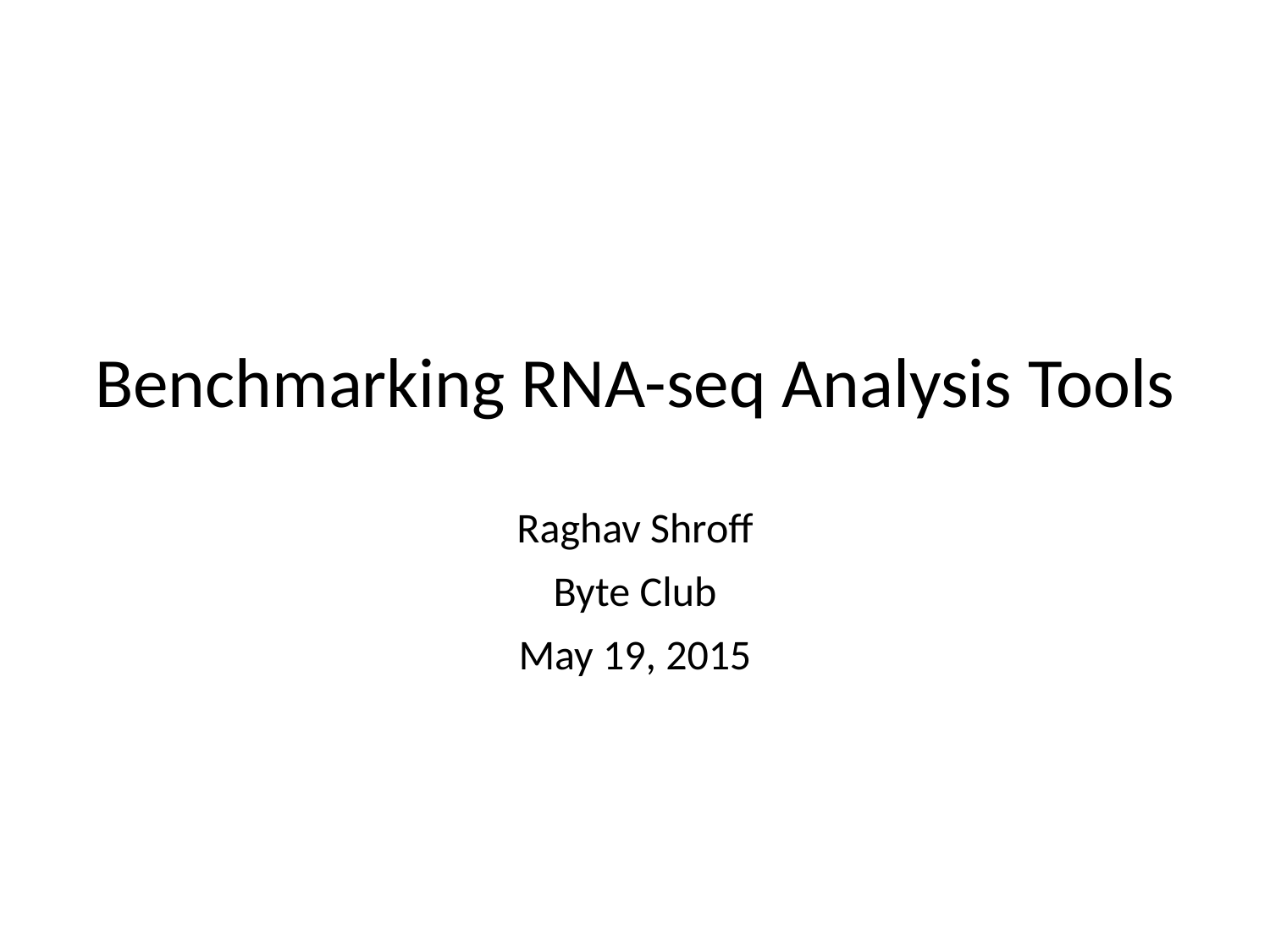

# Benchmarking RNA-seq Analysis Tools
Raghav Shroff
Byte Club
May 19, 2015